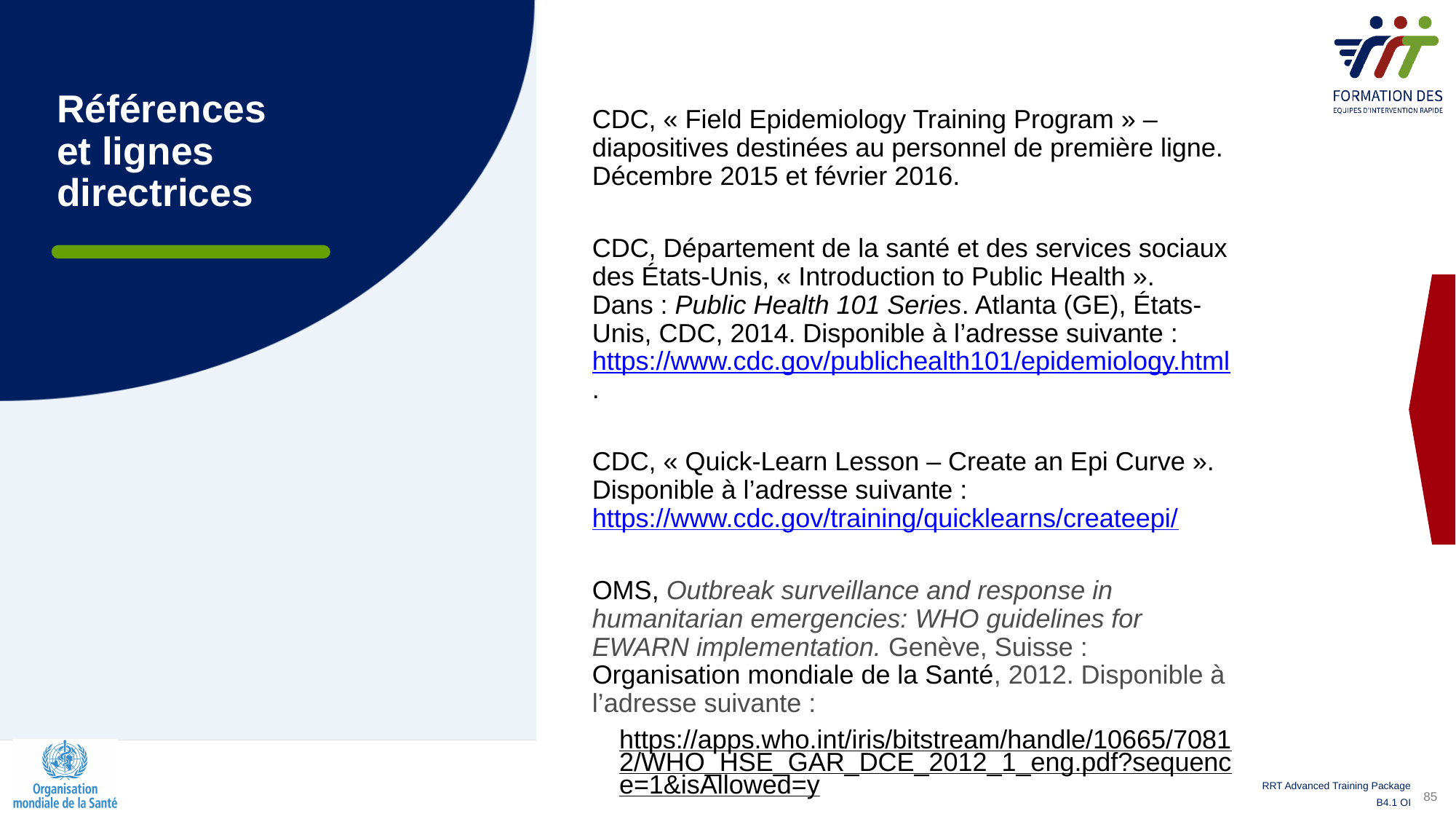

Références 
et lignes directrices
CDC, « Field Epidemiology Training Program » – diapositives destinées au personnel de première ligne. Décembre 2015 et février 2016.

CDC, Département de la santé et des services sociaux des États-Unis, « Introduction to Public Health ». Dans : Public Health 101 Series. Atlanta (GE), États-Unis, CDC, 2014. Disponible à l’adresse suivante : https://www.cdc.gov/publichealth101/epidemiology.html.

CDC, « Quick-Learn Lesson – Create an Epi Curve ». Disponible à l’adresse suivante : https://www.cdc.gov/training/quicklearns/createepi/

OMS, Outbreak surveillance and response in humanitarian emergencies: WHO guidelines for EWARN implementation. Genève, Suisse : Organisation mondiale de la Santé, 2012. Disponible à l’adresse suivante :
https://apps.who.int/iris/bitstream/handle/10665/70812/WHO_HSE_GAR_DCE_2012_1_eng.pdf?sequence=1&isAllowed=y